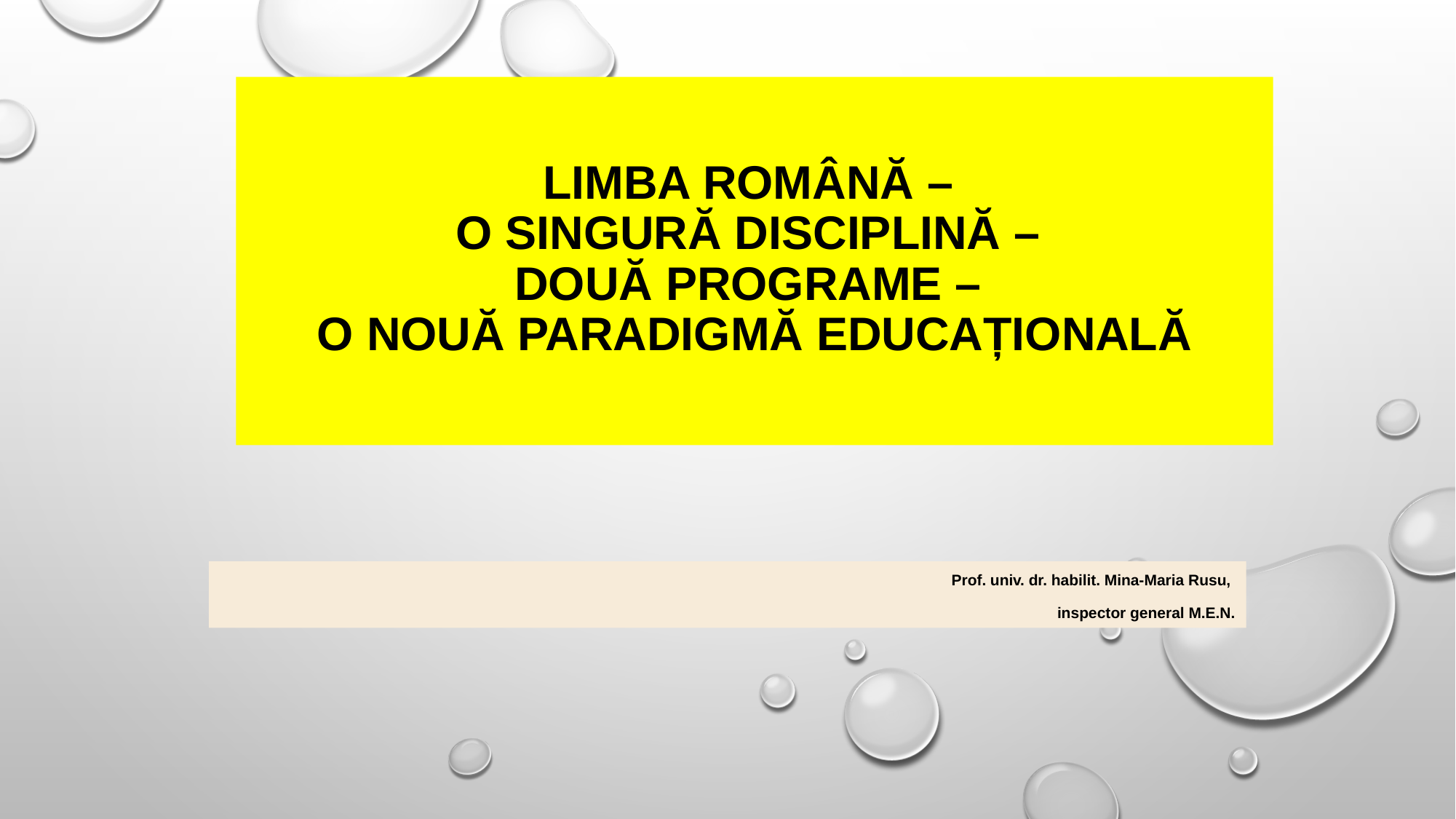

# LIMBA ROMÂNĂ – O SINGURĂ DISCIPLINĂ – DOUĂ PROGRAME – O nouă paradigmă educațională
Prof. univ. dr. habilit. Mina-Maria Rusu,
inspector general M.E.N.